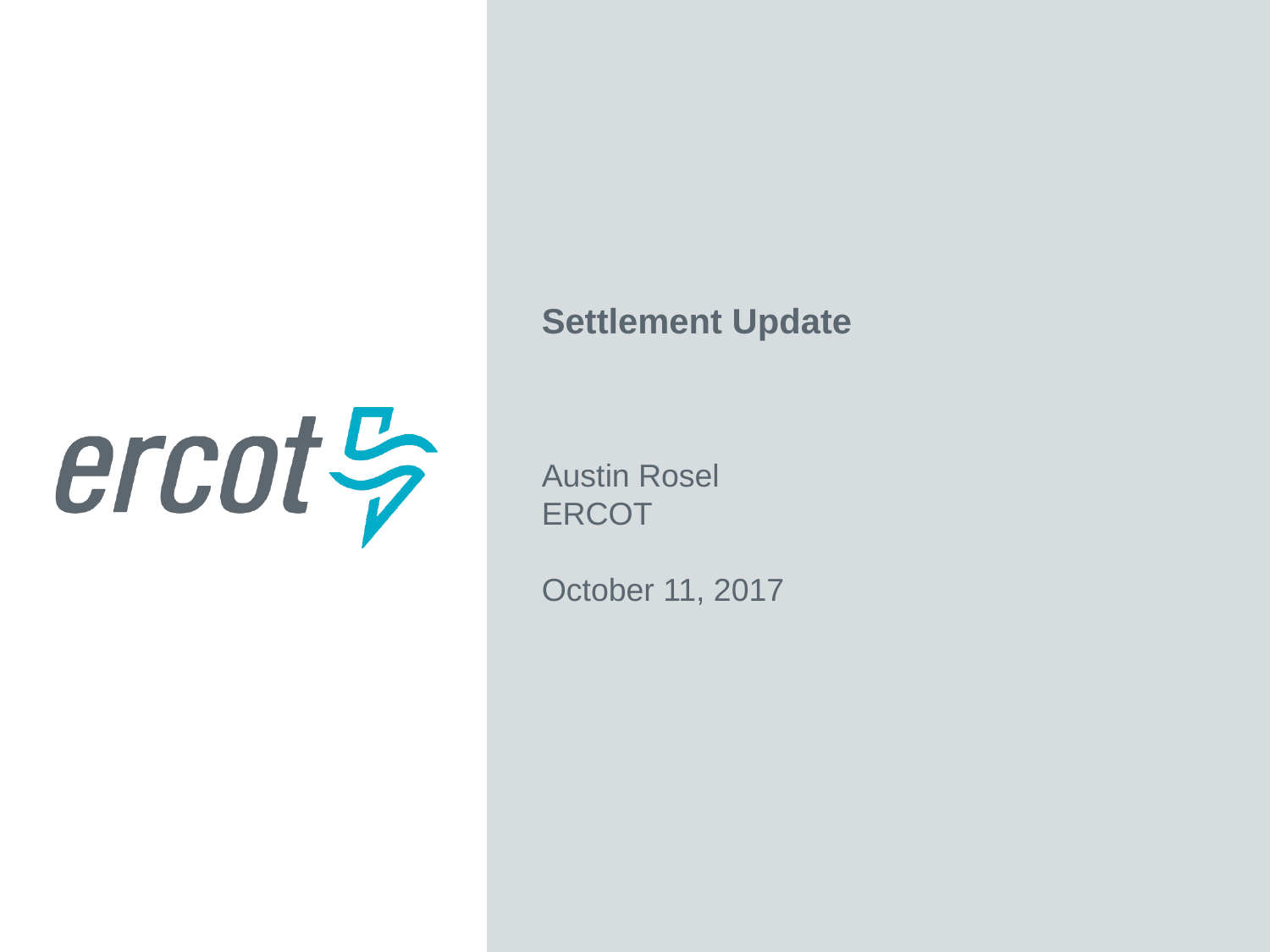

Settlement Update

Austin Rosel
ERCOT

October 11, 2017